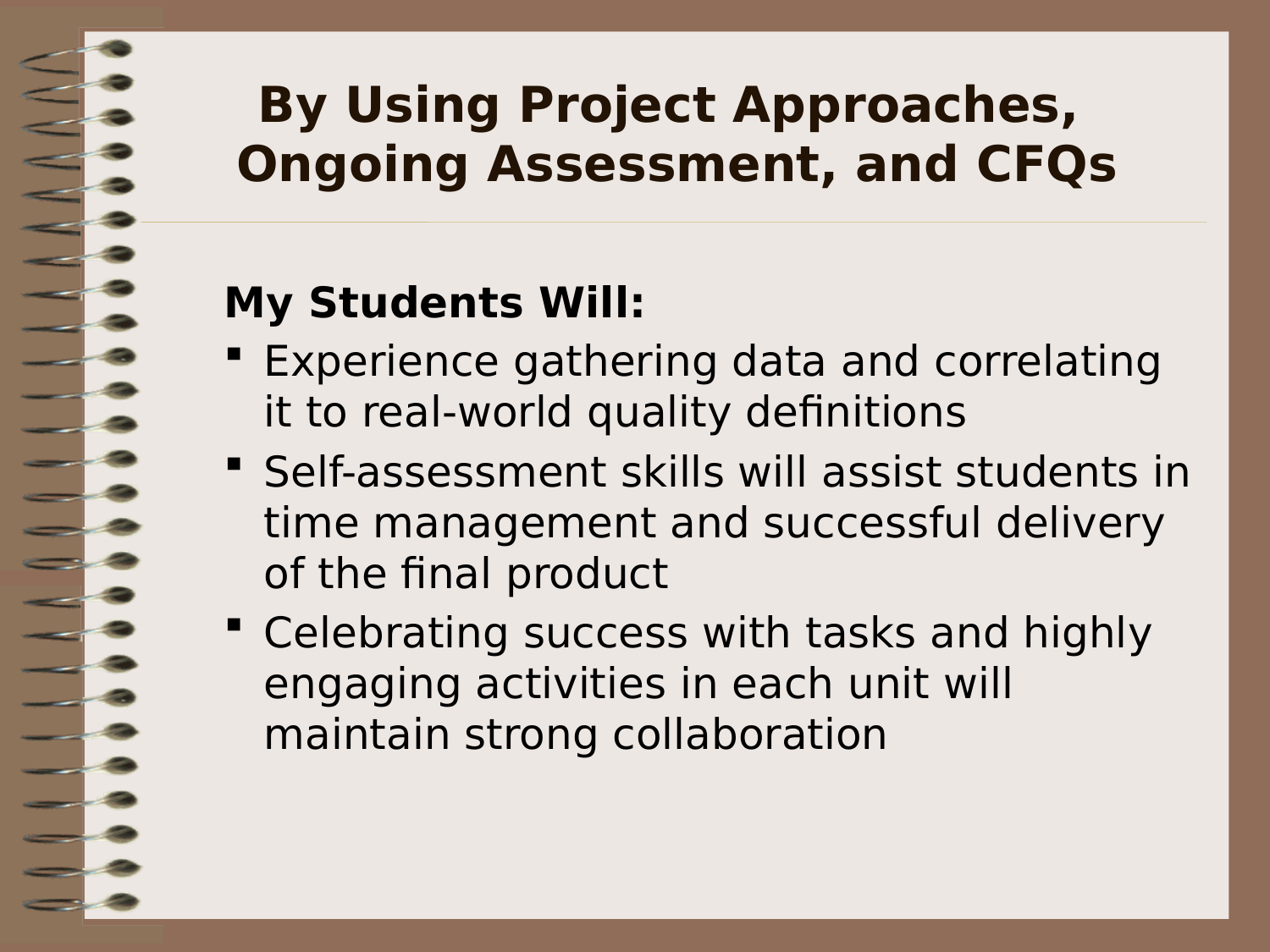

# By Using Project Approaches,  Ongoing Assessment, and CFQs

My Students Will:
Experience gathering data and correlating it to real-world quality definitions
Self-assessment skills will assist students in time management and successful delivery of the final product
Celebrating success with tasks and highly engaging activities in each unit will maintain strong collaboration